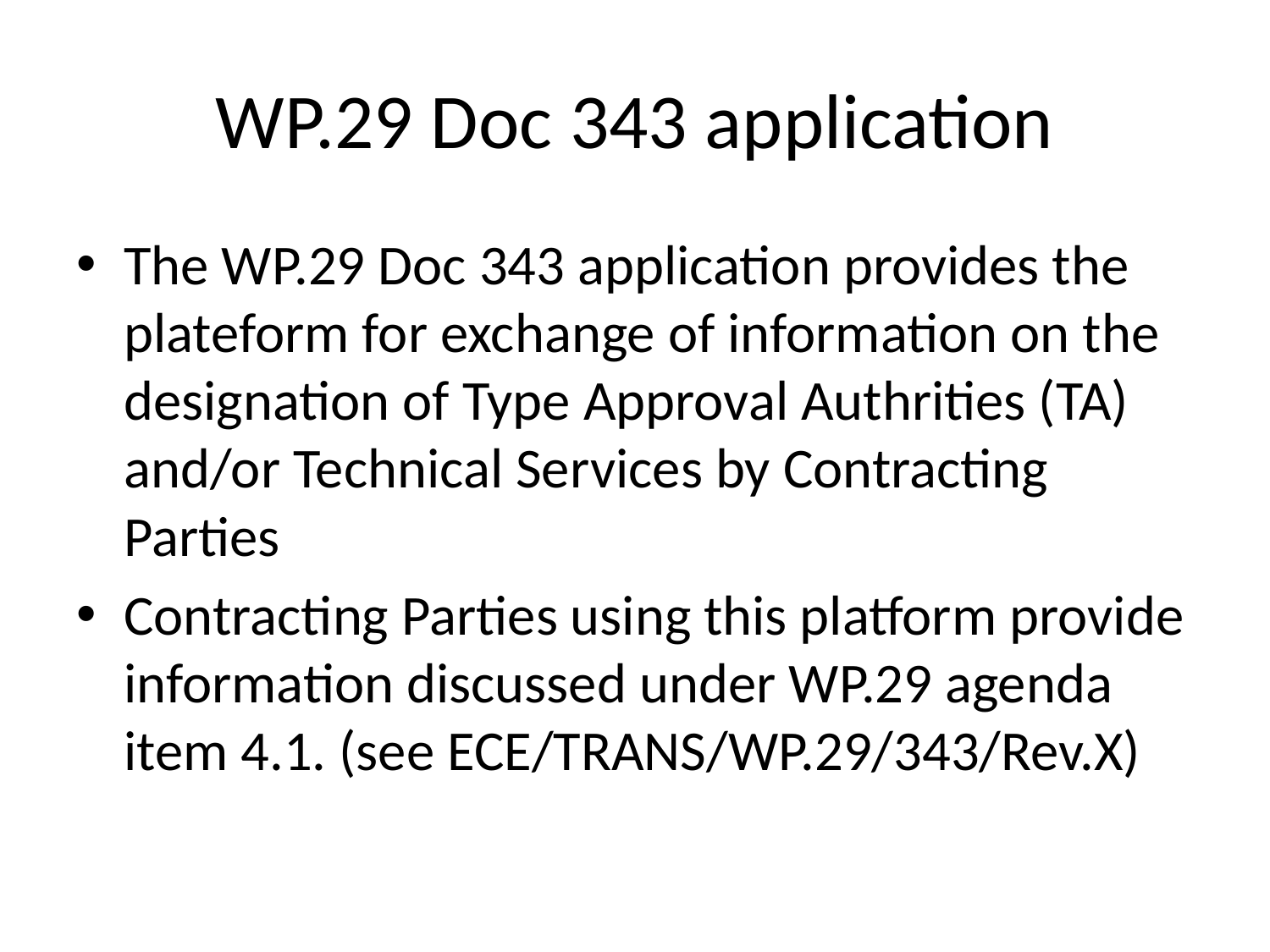

# WP.29 Doc 343 application
The WP.29 Doc 343 application provides the plateform for exchange of information on the designation of Type Approval Authrities (TA) and/or Technical Services by Contracting Parties
Contracting Parties using this platform provide information discussed under WP.29 agenda item 4.1. (see ECE/TRANS/WP.29/343/Rev.X)